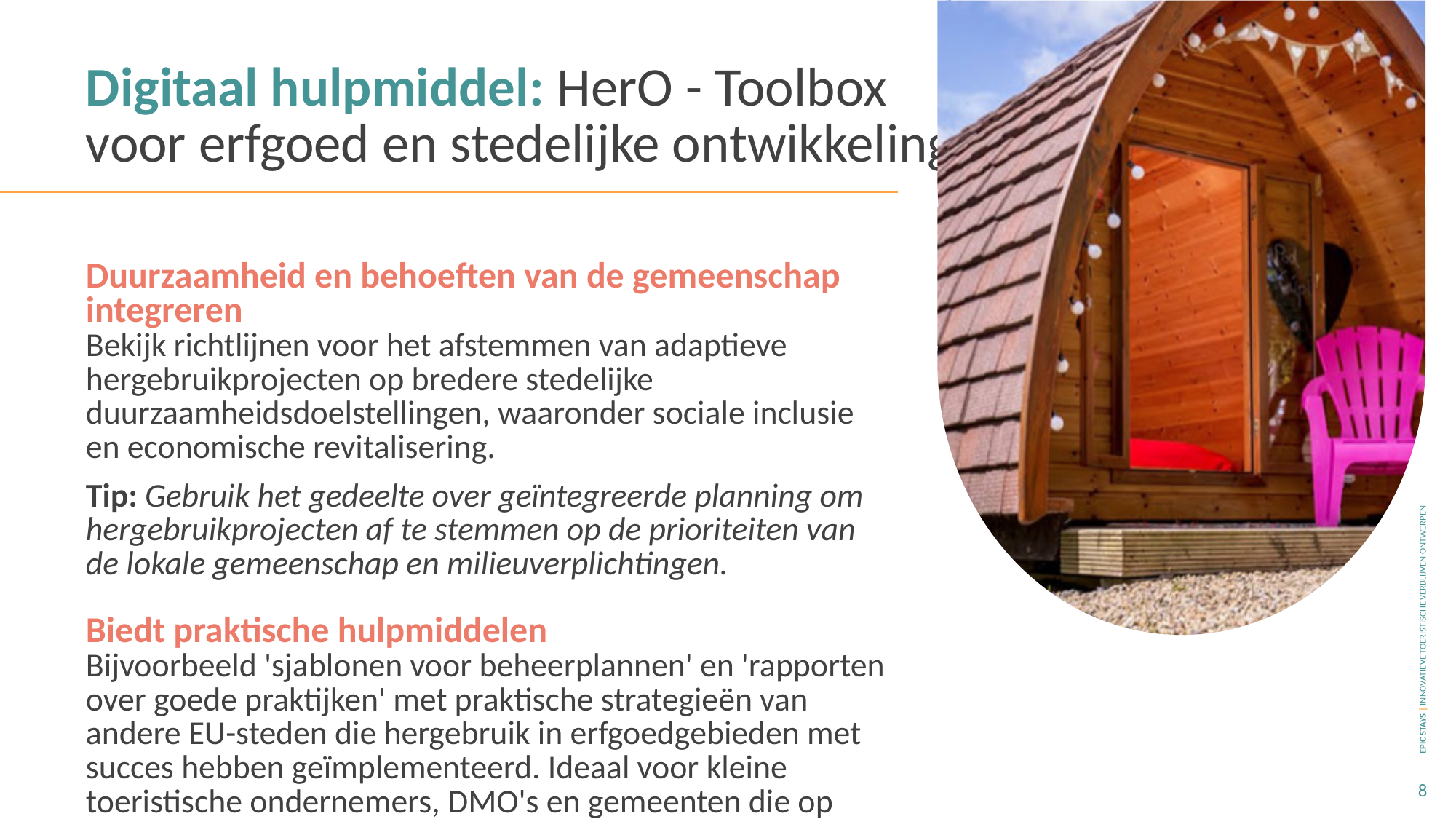

Digitaal hulpmiddel: HerO - Toolbox voor erfgoed en stedelijke ontwikkeling

Duurzaamheid en behoeften van de gemeenschap integreren
Bekijk richtlijnen voor het afstemmen van adaptieve hergebruikprojecten op bredere stedelijke duurzaamheidsdoelstellingen, waaronder sociale inclusie en economische revitalisering.

Tip: Gebruik het gedeelte over geïntegreerde planning om hergebruikprojecten af te stemmen op de prioriteiten van de lokale gemeenschap en milieuverplichtingen.

Biedt praktische hulpmiddelen
Bijvoorbeeld 'sjablonen voor beheerplannen' en 'rapporten over goede praktijken' met praktische strategieën van andere EU-steden die hergebruik in erfgoedgebieden met succes hebben geïmplementeerd. Ideaal voor kleine toeristische ondernemers, DMO's en gemeenten die op een duurzame manier willen innoveren.

8